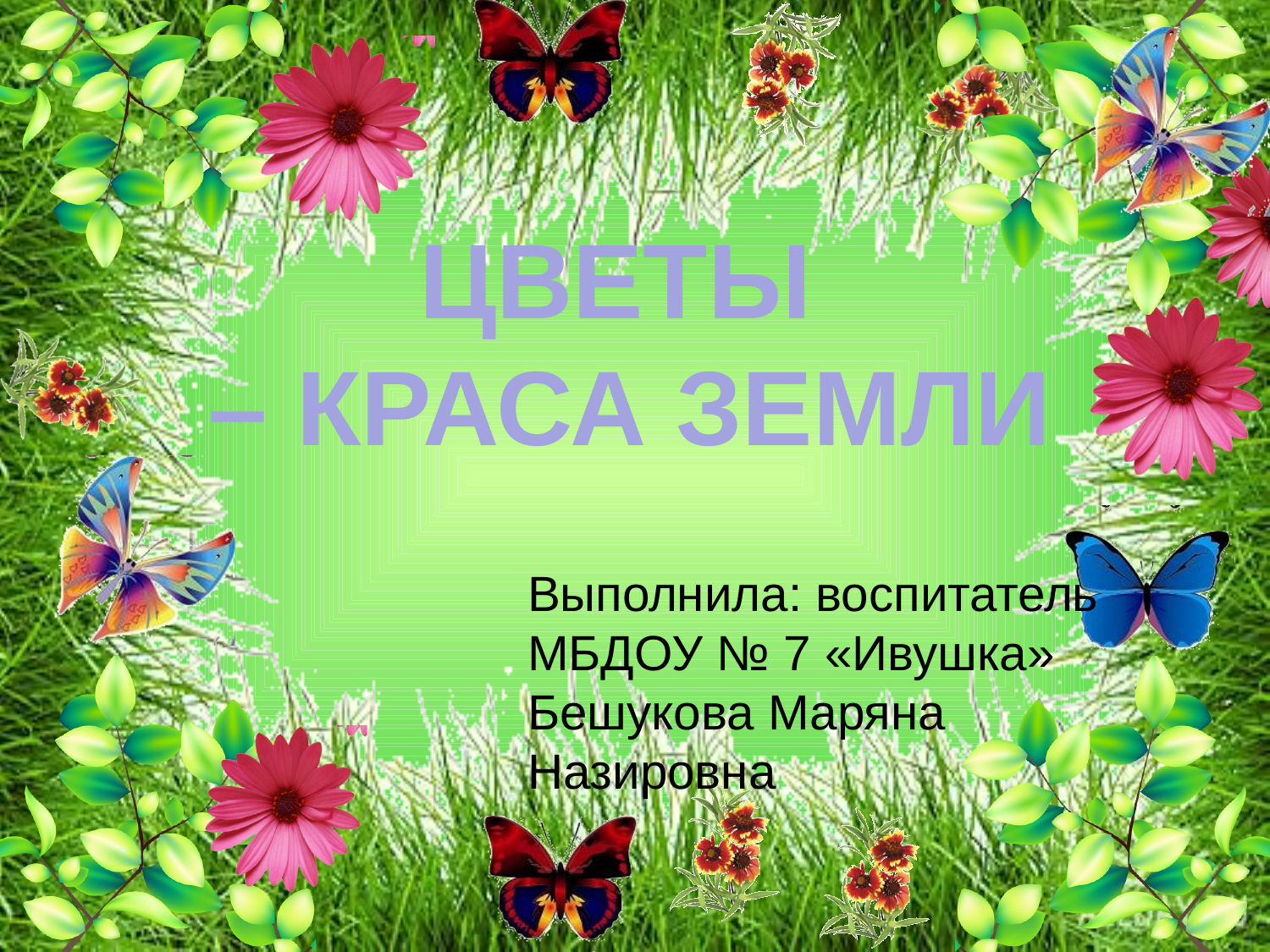

ЦВЕТЫ
– КРАСА ЗЕМЛИ

Выполнила: воспитатель МБДОУ № 7 «Ивушка»
Бешукова Маряна Назировна